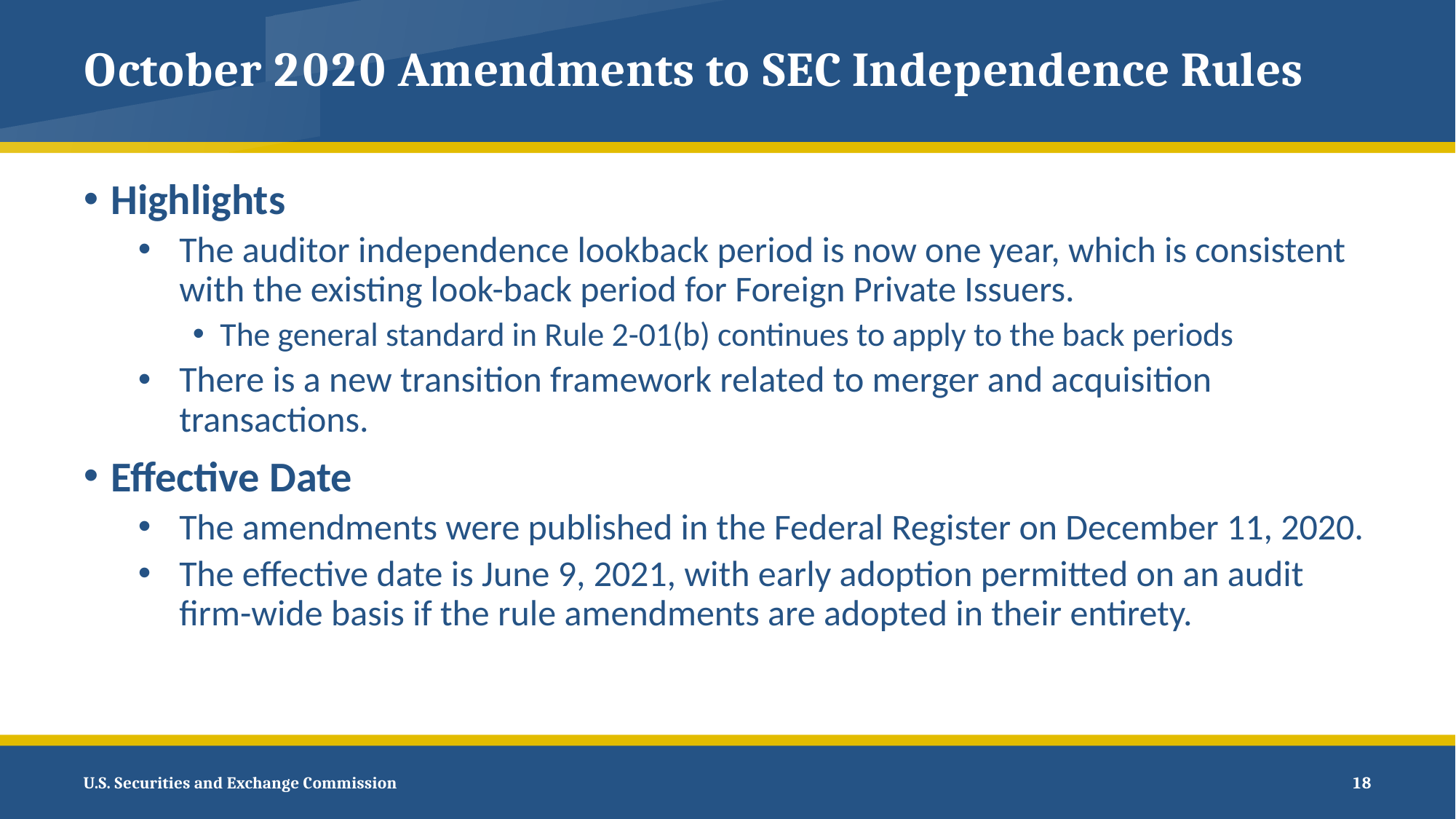

# October 2020 Amendments to SEC Independence Rules
Highlights
The auditor independence lookback period is now one year, which is consistent with the existing look-back period for Foreign Private Issuers.
The general standard in Rule 2-01(b) continues to apply to the back periods
There is a new transition framework related to merger and acquisition transactions.
Effective Date
The amendments were published in the Federal Register on December 11, 2020.
The effective date is June 9, 2021, with early adoption permitted on an audit firm-wide basis if the rule amendments are adopted in their entirety.

 18